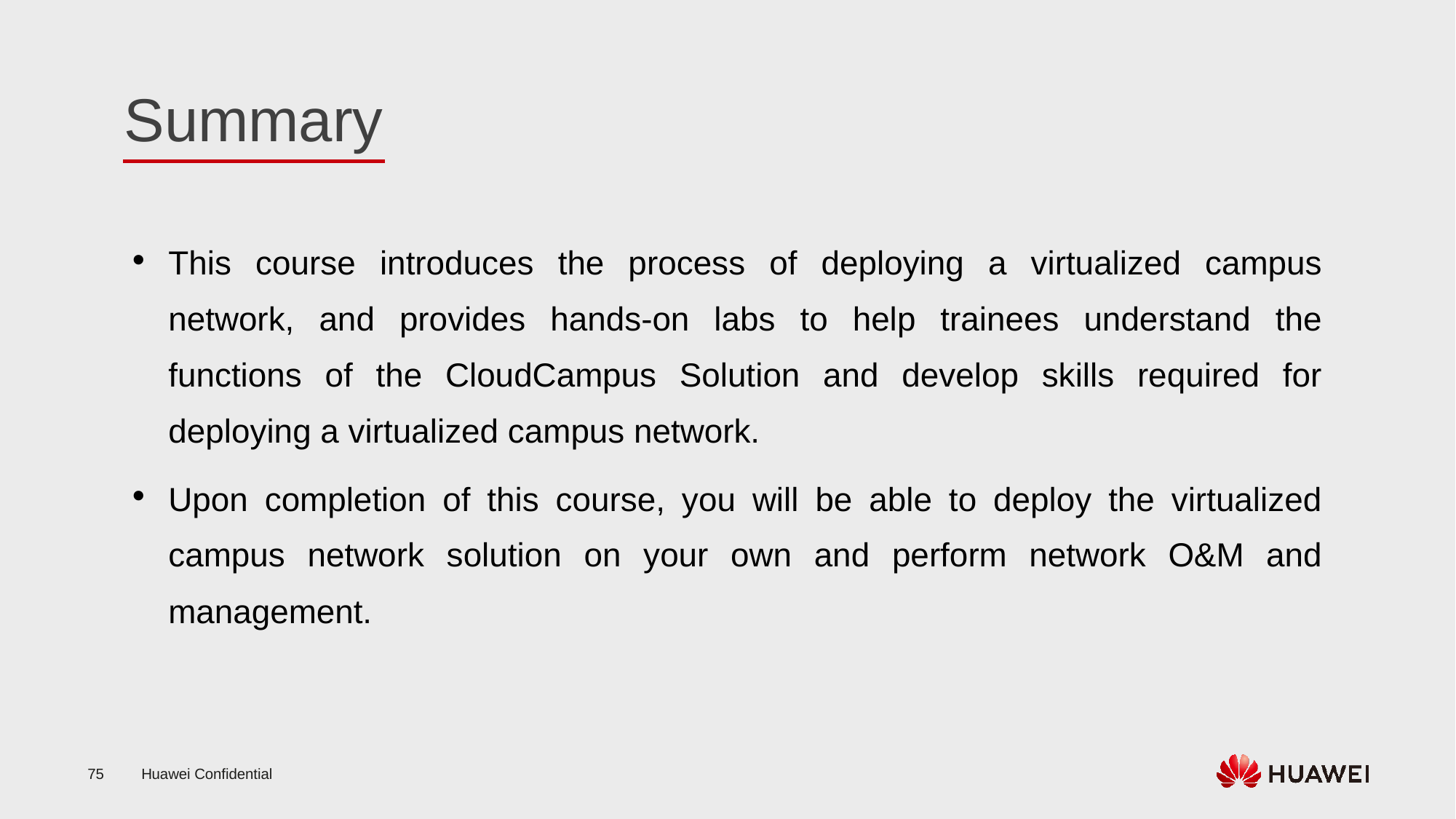

This course introduces the process of deploying a virtualized campus network, and provides hands-on labs to help trainees understand the functions of the CloudCampus Solution and develop skills required for deploying a virtualized campus network.
Upon completion of this course, you will be able to deploy the virtualized campus network solution on your own and perform network O&M and management.